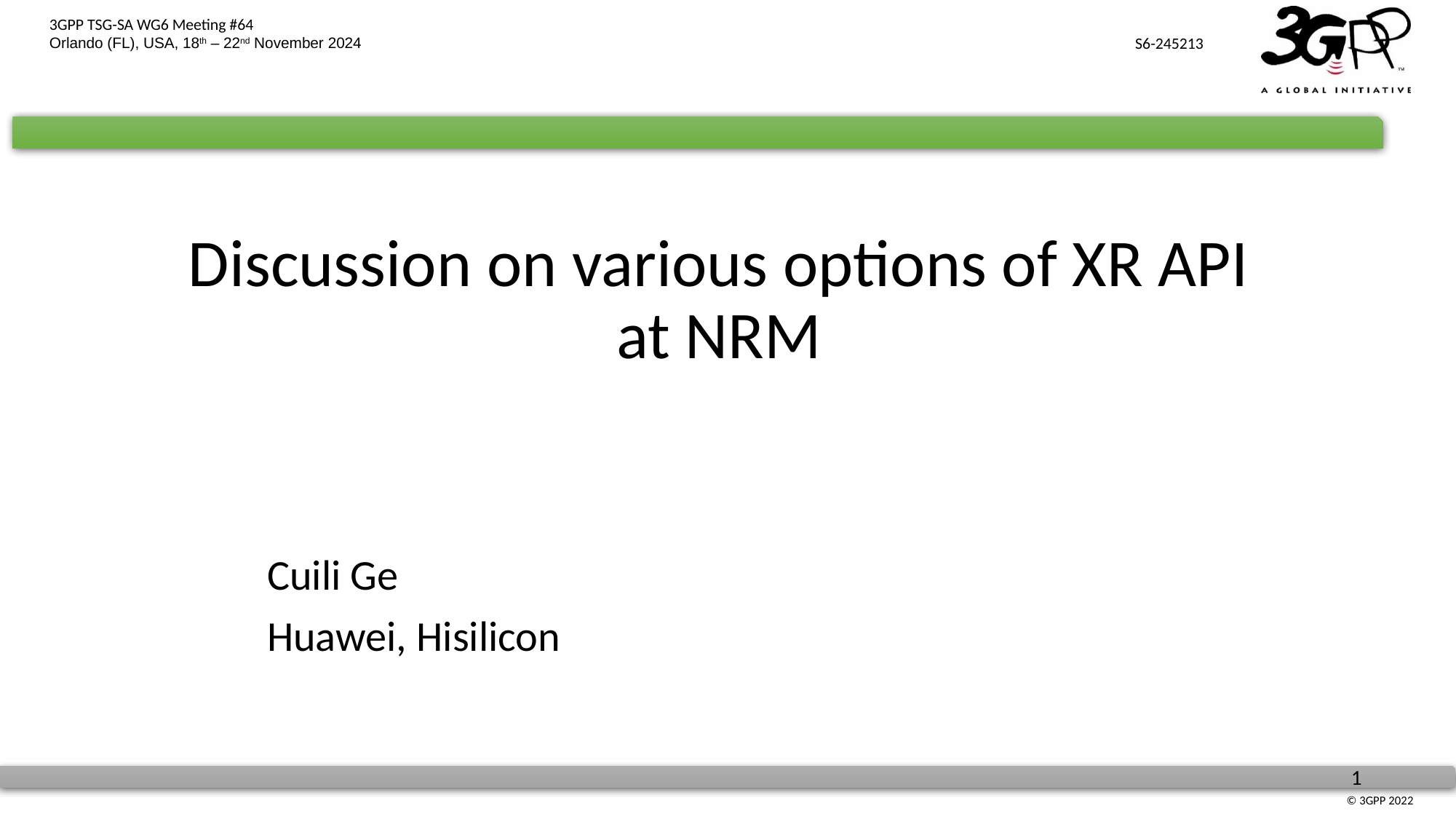

# Discussion on various options of XR API at NRM
Cuili Ge
Huawei, Hisilicon